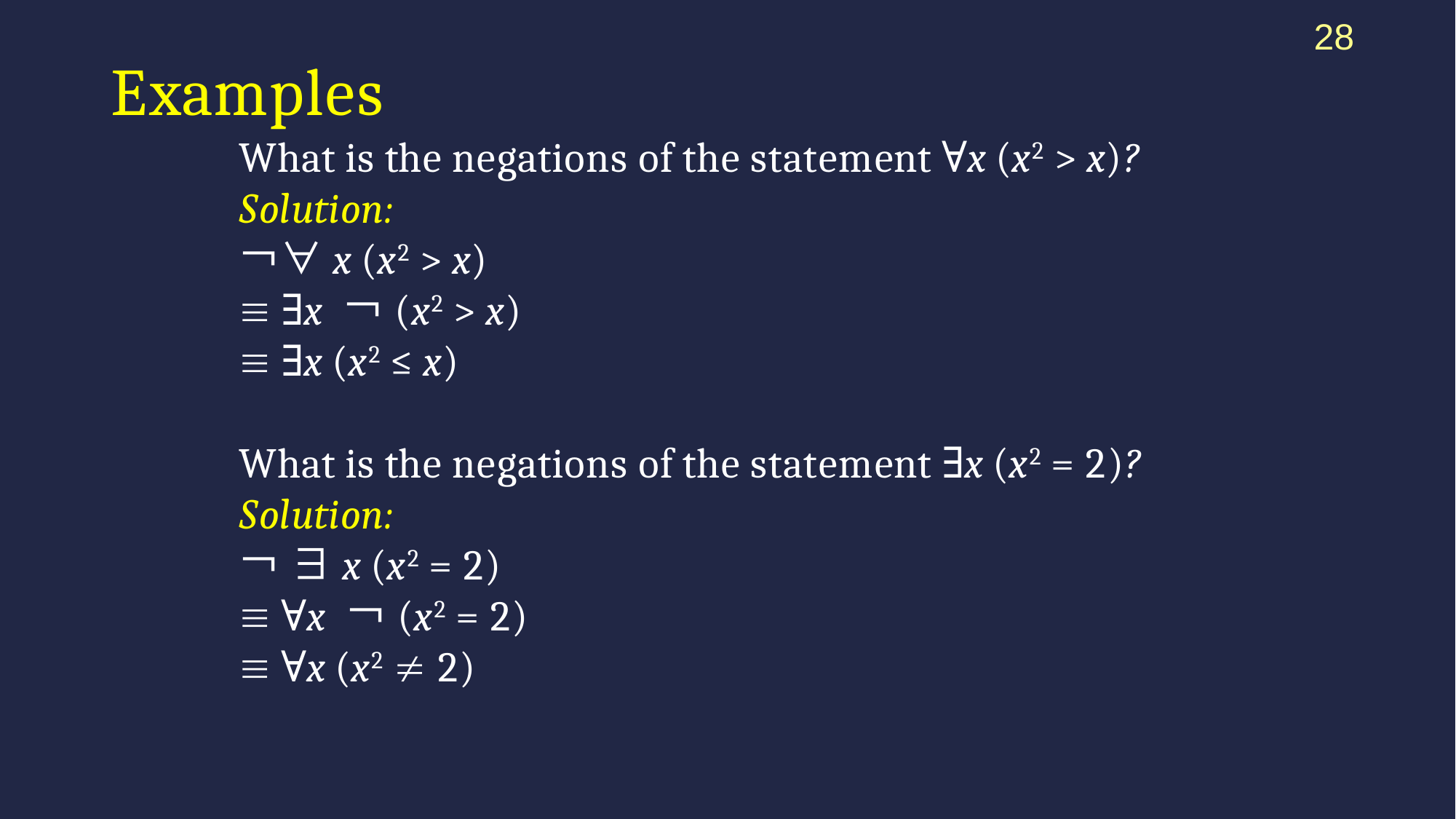

28
# Examples
What is the negations of the statement ∀x (x2 > x)?
Solution:
￢∀x (x2 > x)
≡ ∃x ￢(x2 > x)
≡ ∃x (x2 ≤ x)

What is the negations of the statement ∃x (x2 = 2)?
Solution:
￢ ∃x (x2 = 2)
≡ ∀x ￢(x2 = 2)
≡ ∀x (x2 ≠ 2)